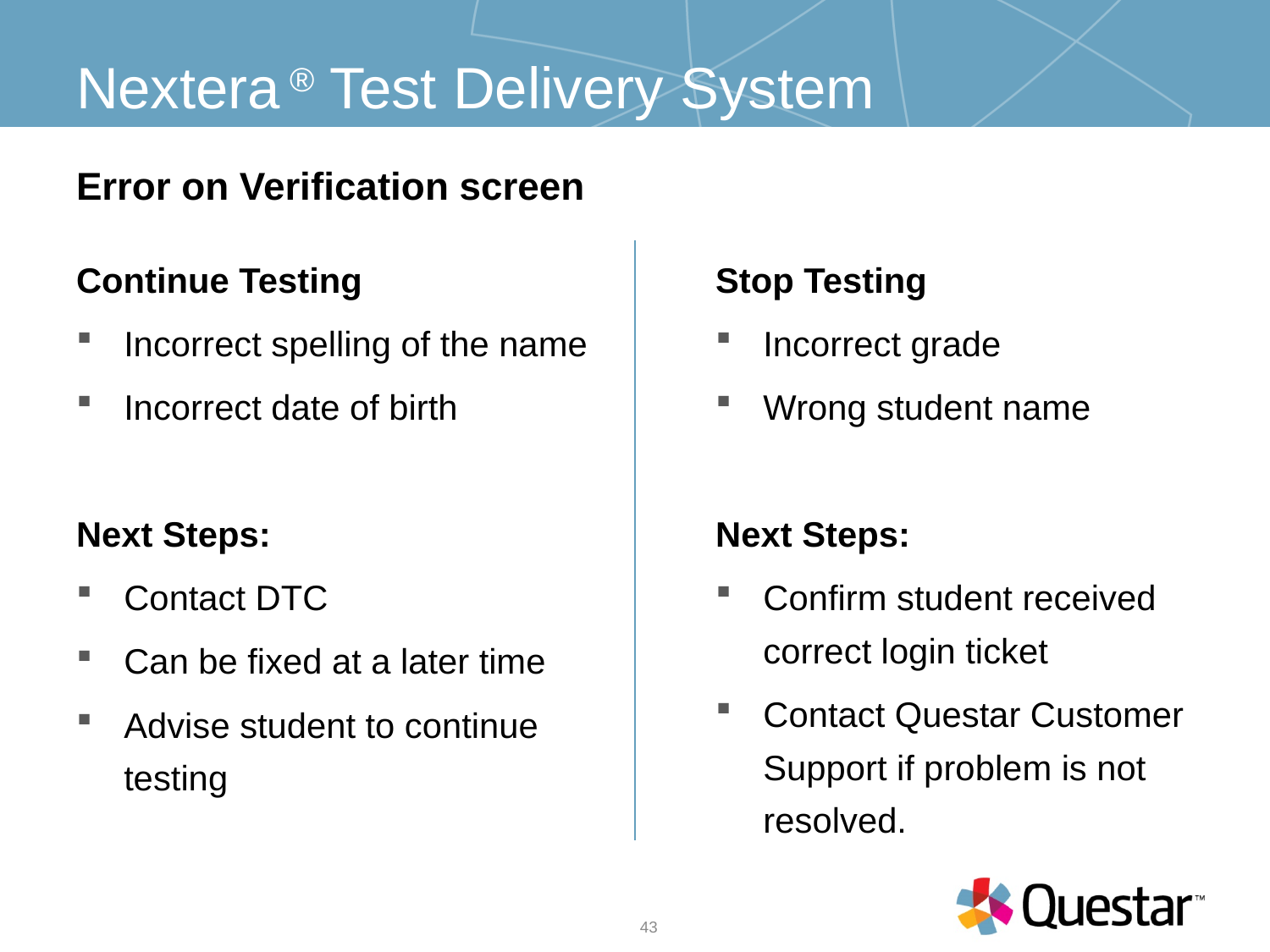

# Nextera ® Test Delivery System
Error on Verification screen
Continue Testing
Incorrect spelling of the name
Incorrect date of birth

Next Steps:
Contact DTC
Can be fixed at a later time
Advise student to continue testing
Stop Testing
Incorrect grade
Wrong student name

Next Steps:
Confirm student received correct login ticket
Contact Questar Customer Support if problem is not resolved.
43